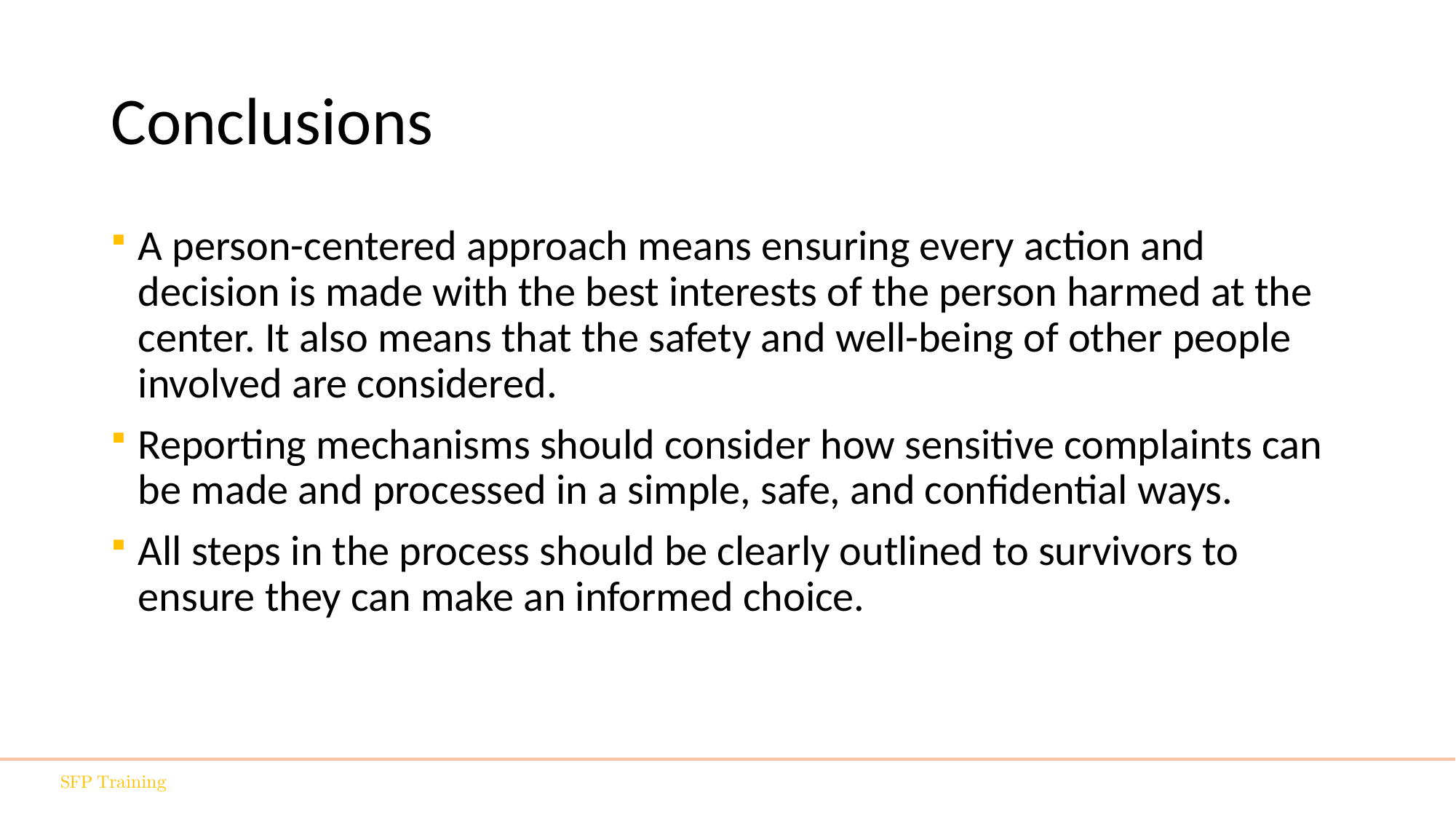

# Conclusions
A person-centered approach means ensuring every action and decision is made with the best interests of the person harmed at the center. It also means that the safety and well-being of other people involved are considered.
Reporting mechanisms should consider how sensitive complaints can be made and processed in a simple, safe, and confidential ways.
All steps in the process should be clearly outlined to survivors to ensure they can make an informed choice.
SFP Training